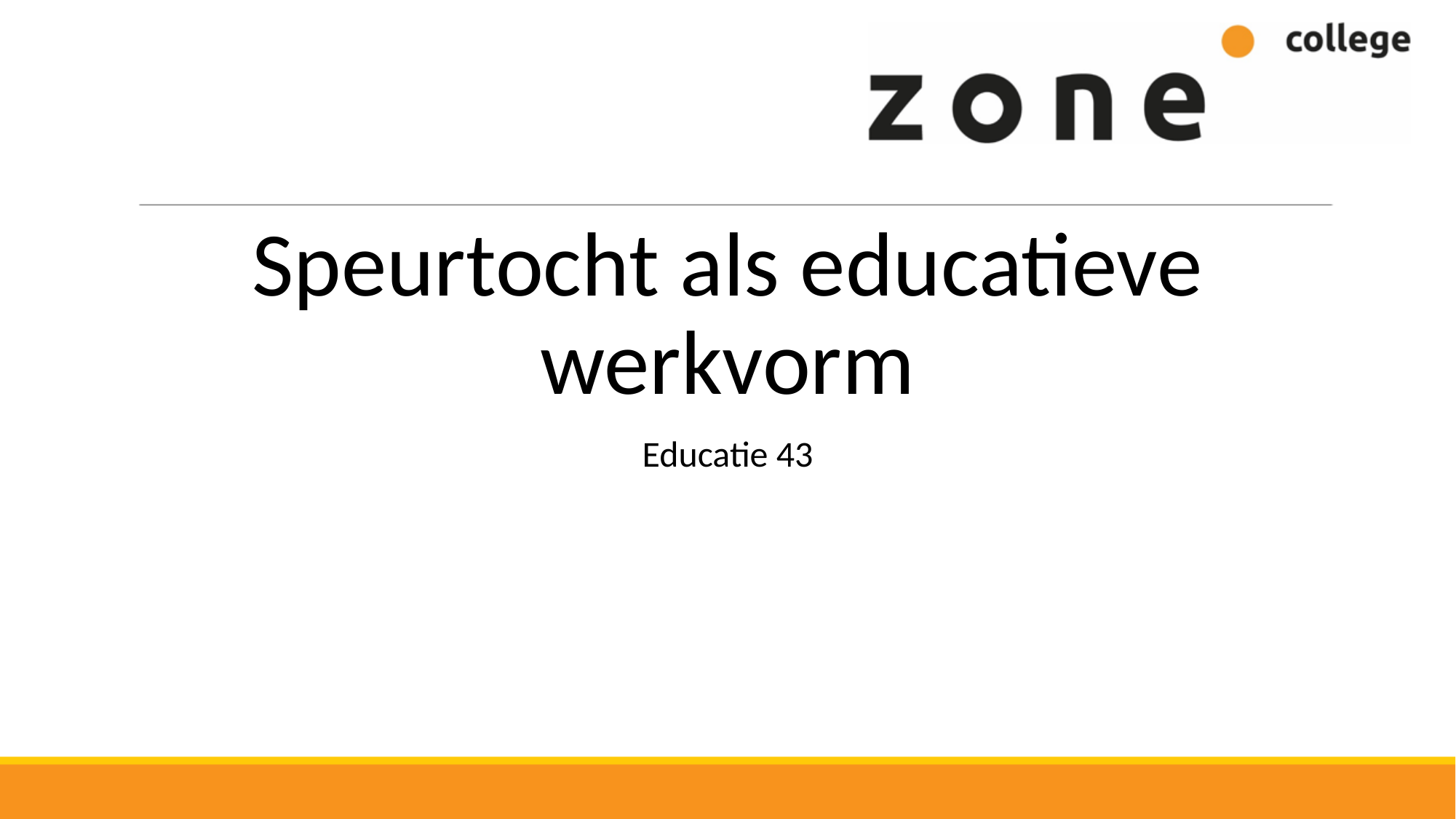

# Speurtocht als educatieve werkvorm
Educatie 43